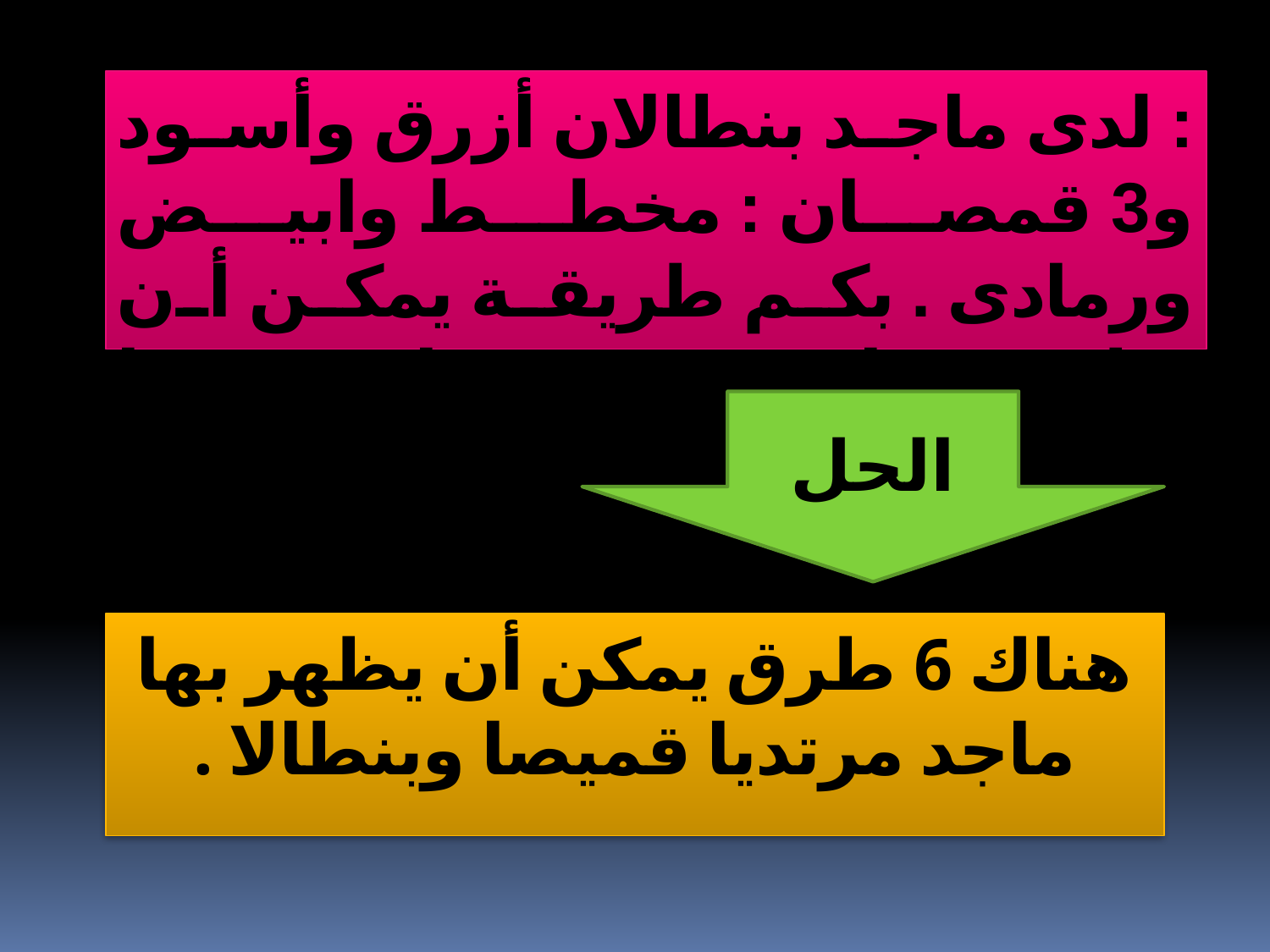

: لدى ماجد بنطالان أزرق وأسود و3 قمصان : مخطط وابيض ورمادى . بكم طريقة يمكن أن يظهر ماجد مرتديا قميصا وبنطالا ؟
الحل
هناك 6 طرق يمكن أن يظهر بها ماجد مرتديا قميصا وبنطالا .